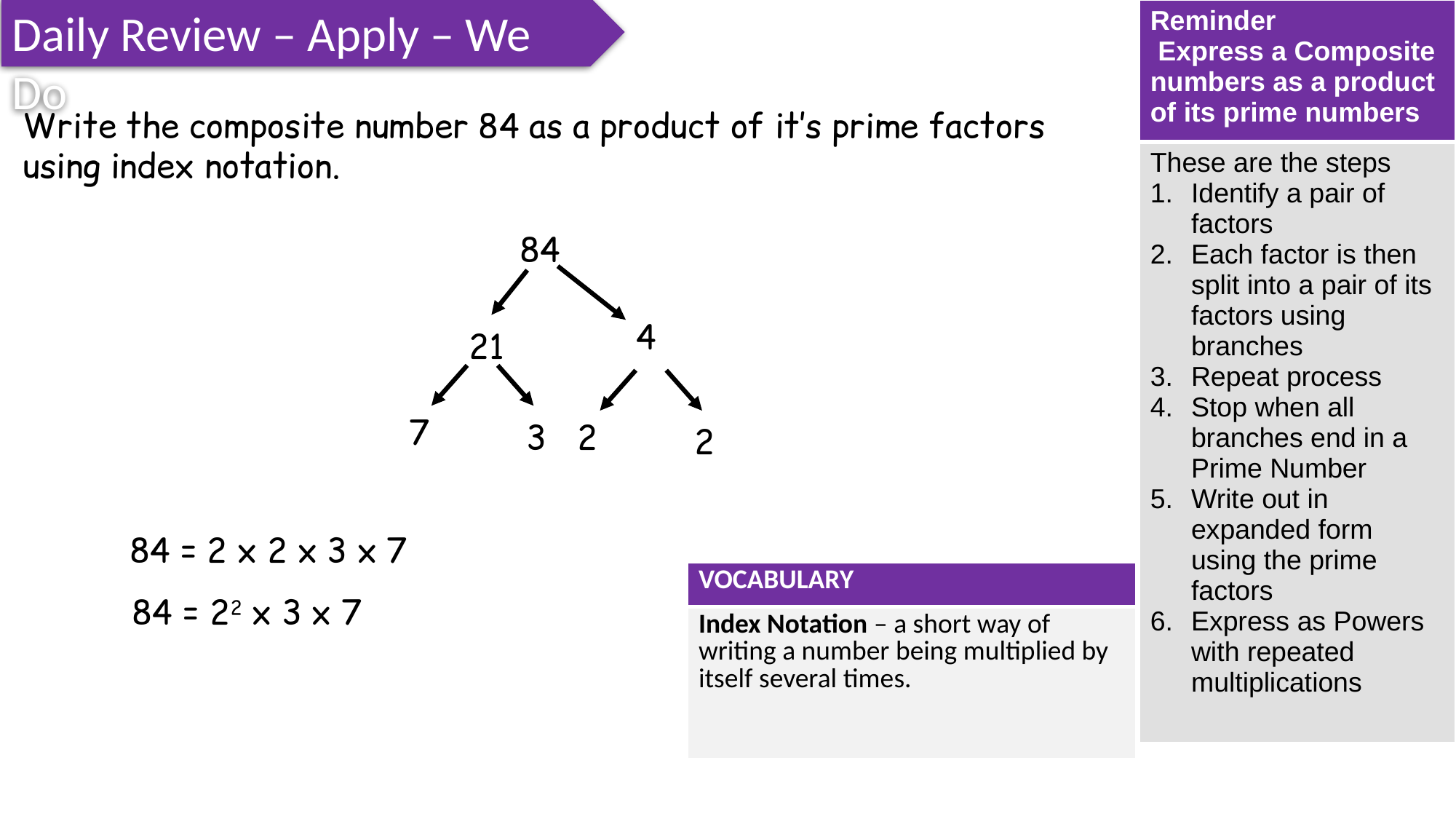

| Reminder Express a Composite numbers as a product of its prime numbers |
| --- |
| These are the steps Identify a pair of factors Each factor is then split into a pair of its factors using branches Repeat process Stop when all branches end in a Prime Number Write out in expanded form using the prime factors Express as Powers with repeated multiplications |
Daily Review – Apply – We Do
Write the composite number 84 as a product of it’s prime factors using index notation.
84

4
21

7
3
2
2
84 = 2 x 2 x 3 x 7
| VOCABULARY |
| --- |
| Index Notation – a short way of writing a number being multiplied by itself several times. |
84 = 22 x 3 x 7